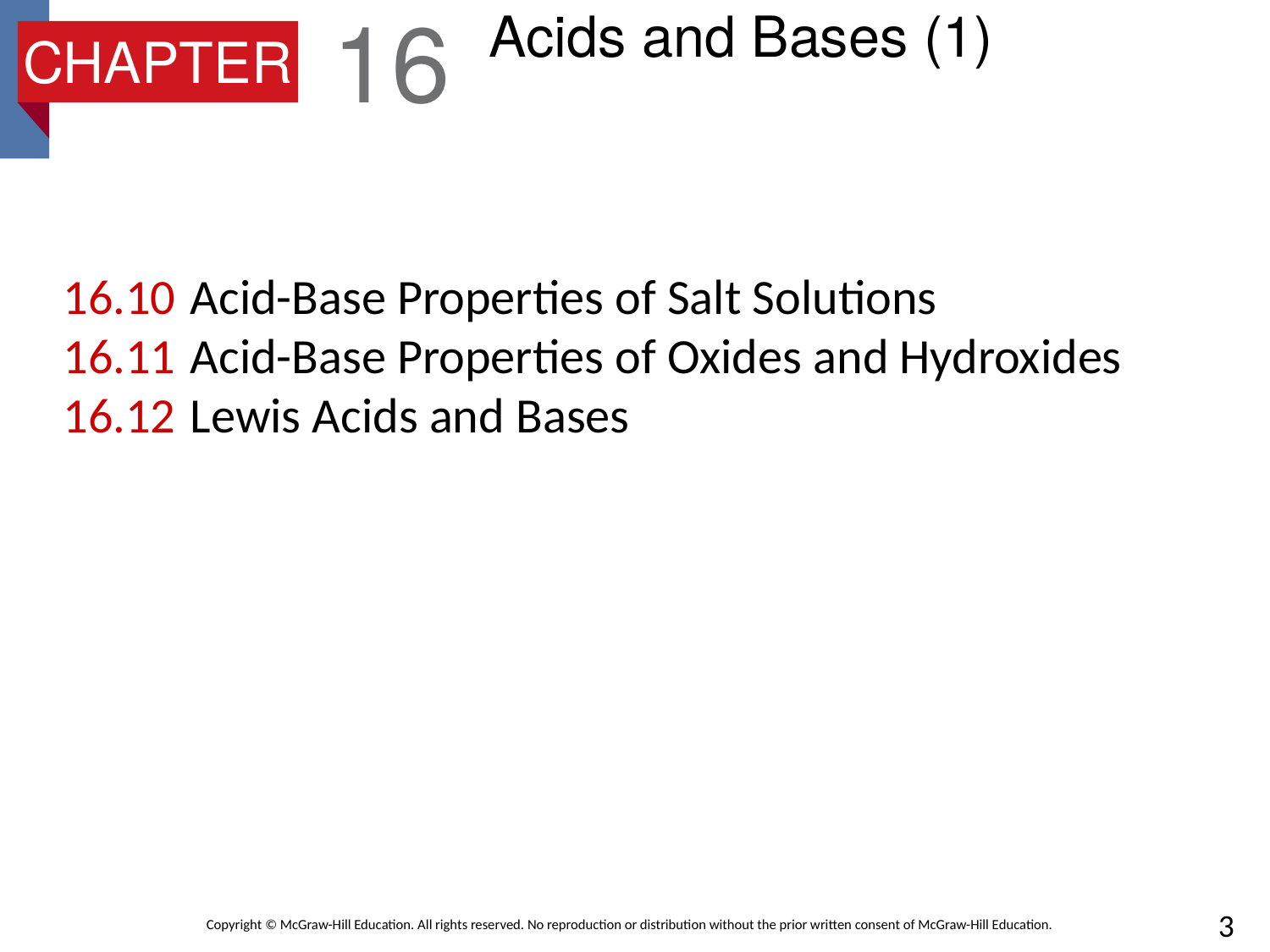

16
# Acids and Bases (1)
CHAPTER
16.10	Acid-Base Properties of Salt Solutions
16.11	Acid-Base Properties of Oxides and Hydroxides
16.12	Lewis Acids and Bases